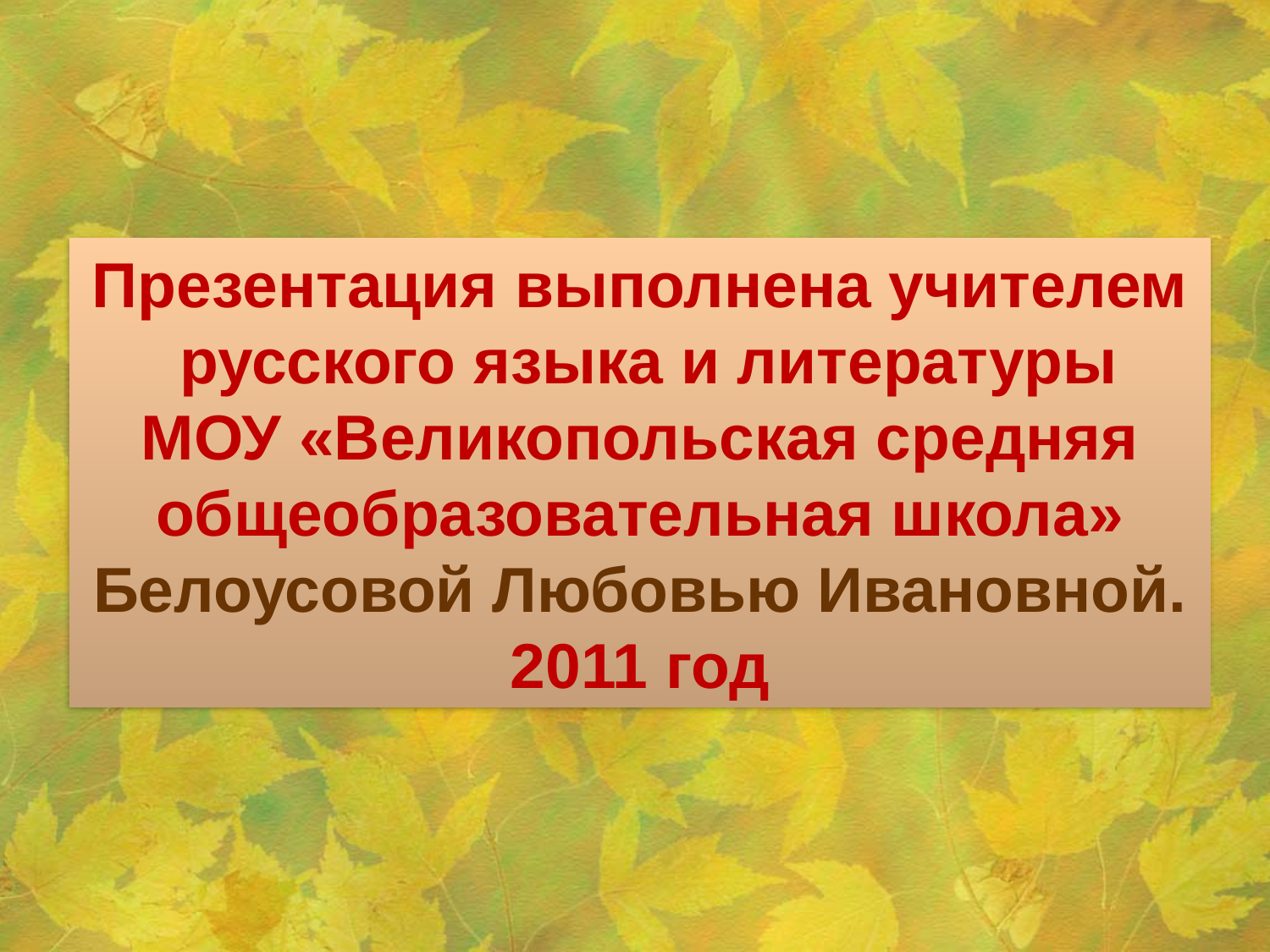

Презентация выполнена учителем
 русского языка и литературы
МОУ «Великопольская средняя общеобразовательная школа»
Белоусовой Любовью Ивановной.
2011 год